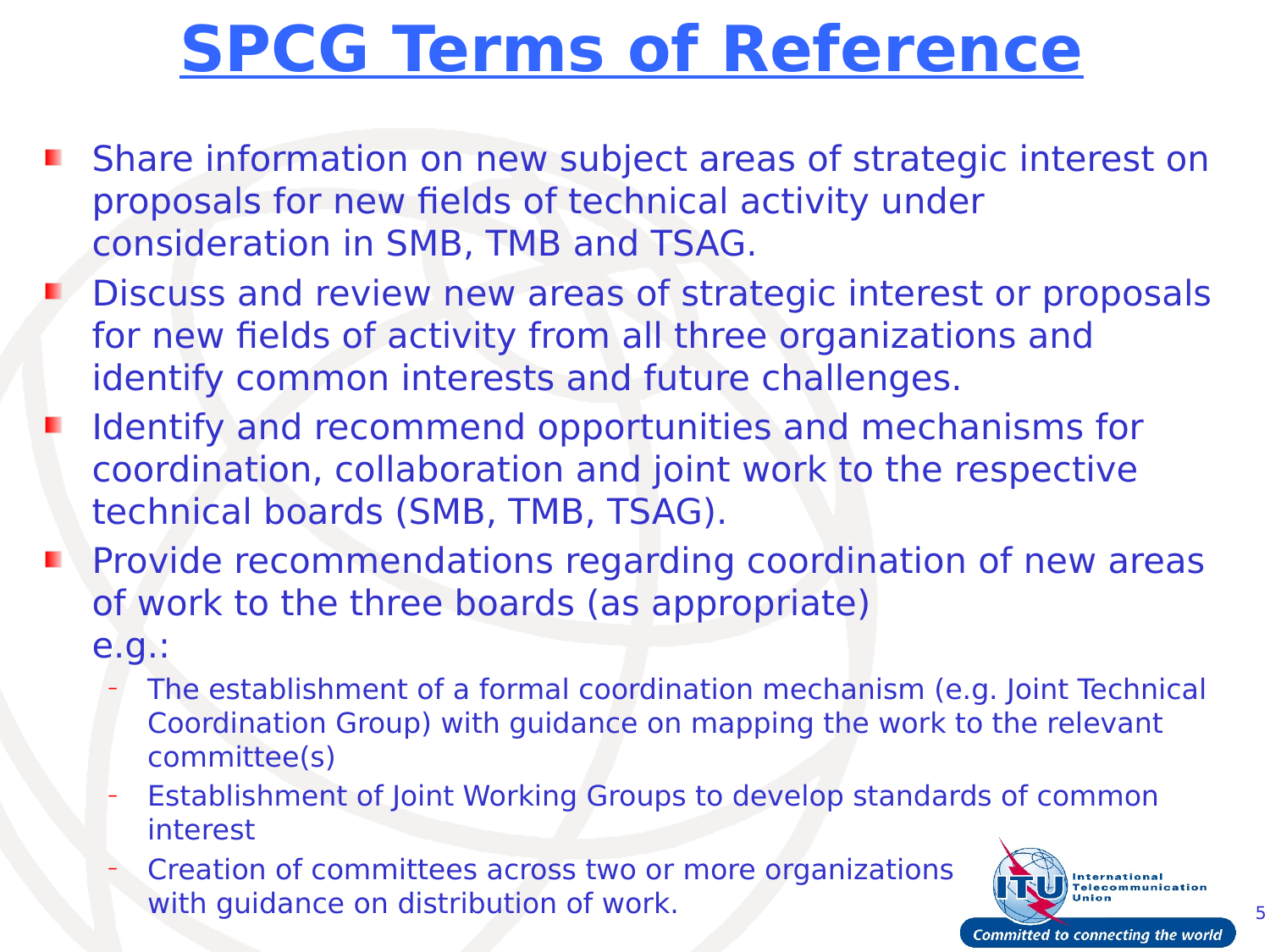

# SPCG Terms of Reference
Share information on new subject areas of strategic interest on proposals for new fields of technical activity under consideration in SMB, TMB and TSAG.
Discuss and review new areas of strategic interest or proposals for new fields of activity from all three organizations and identify common interests and future challenges.
Identify and recommend opportunities and mechanisms for coordination, collaboration and joint work to the respective technical boards (SMB, TMB, TSAG).
Provide recommendations regarding coordination of new areas of work to the three boards (as appropriate)
e.g.:
The establishment of a formal coordination mechanism (e.g. Joint Technical Coordination Group) with guidance on mapping the work to the relevant committee(s)
Establishment of Joint Working Groups to develop standards of common interest
Creation of committees across two or more organizations
with guidance on distribution of work.
5